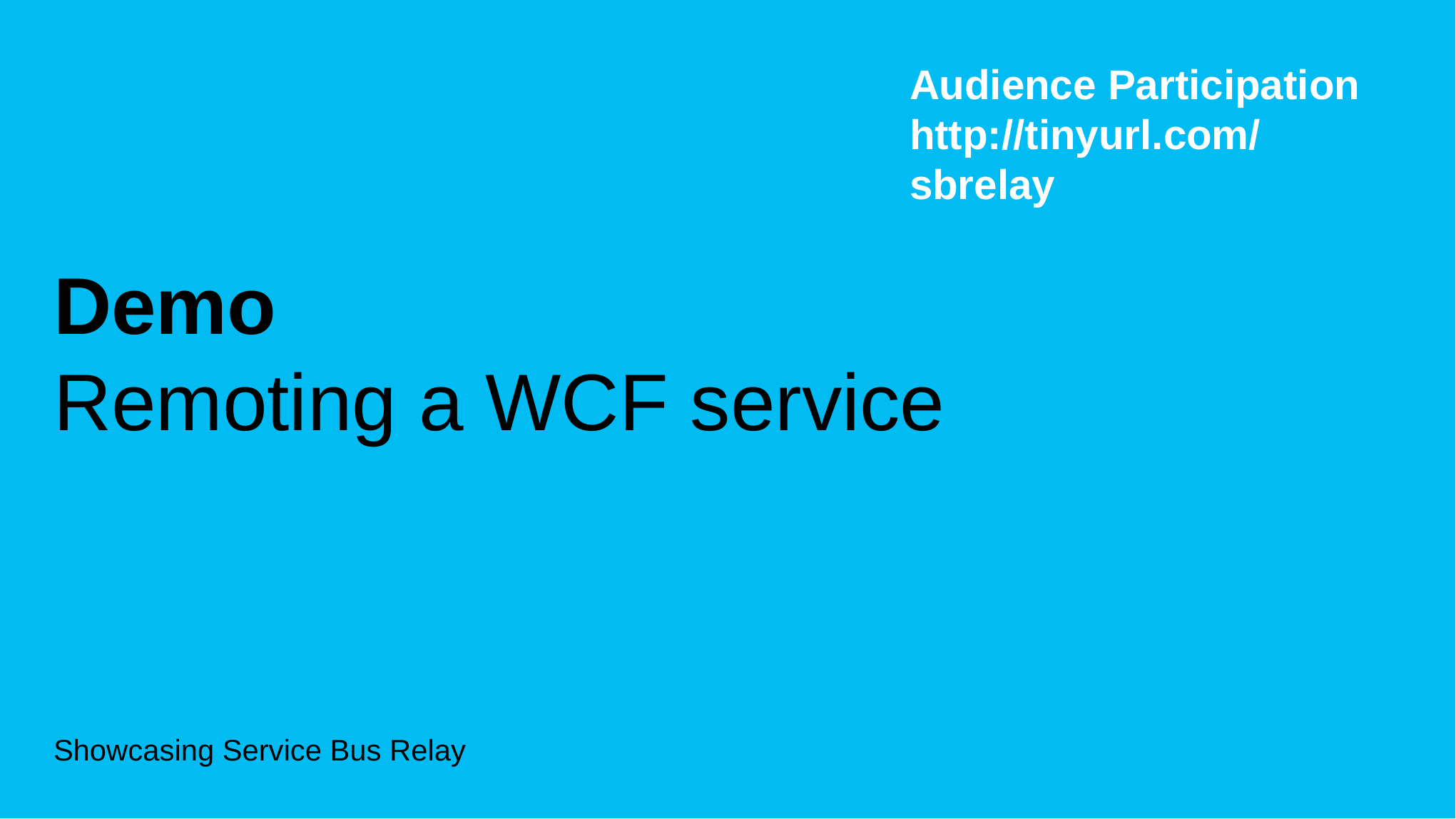

Audience Participation
http://tinyurl.com/sbrelay
# Demo Remoting a WCF service
Showcasing Service Bus Relay